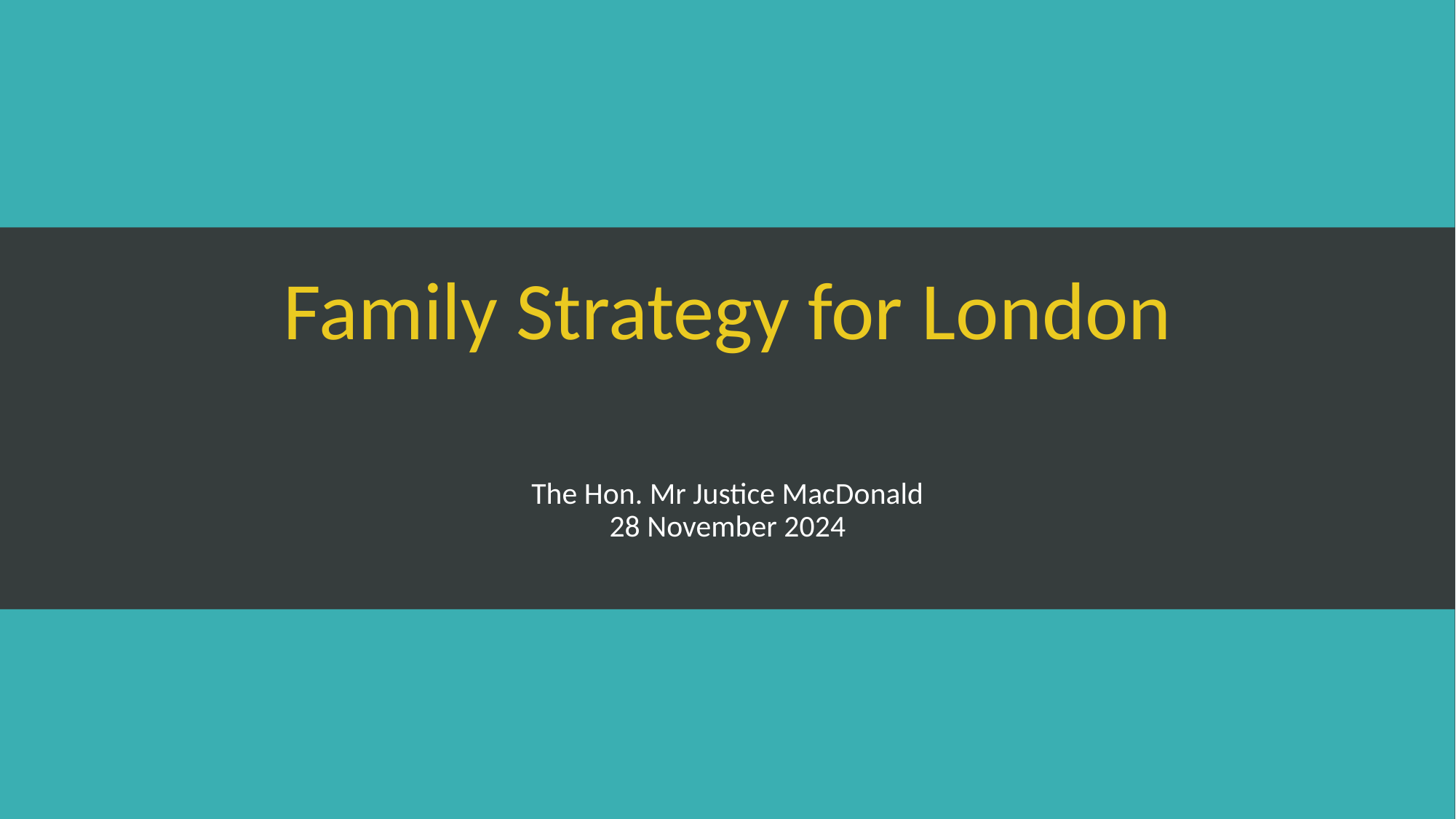

# Family Strategy for London
The Hon. Mr Justice MacDonald
28 November 2024